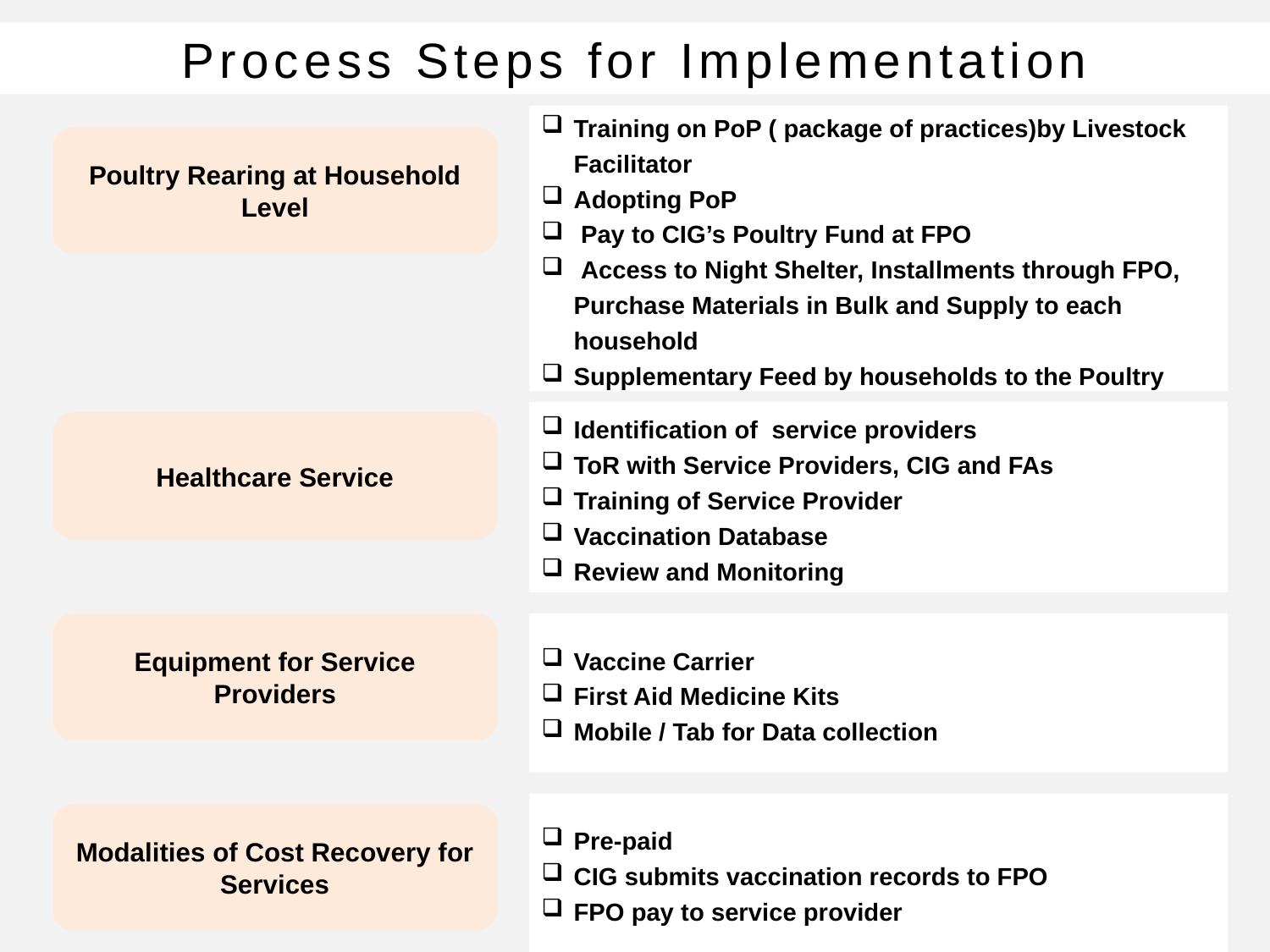

Process Steps for Implementation
Training on PoP ( package of practices)by Livestock Facilitator
Adopting PoP
 Pay to CIG’s Poultry Fund at FPO
 Access to Night Shelter, Installments through FPO, Purchase Materials in Bulk and Supply to each household
Supplementary Feed by households to the Poultry
Poultry Rearing at Household Level
Identification of  service providers
ToR with Service Providers, CIG and FAs
Training of Service Provider
Vaccination Database
Review and Monitoring
Healthcare Service
Equipment for Service Providers
Vaccine Carrier
First Aid Medicine Kits
Mobile / Tab for Data collection
Pre-paid
CIG submits vaccination records to FPO
FPO pay to service provider
Modalities of Cost Recovery for Services